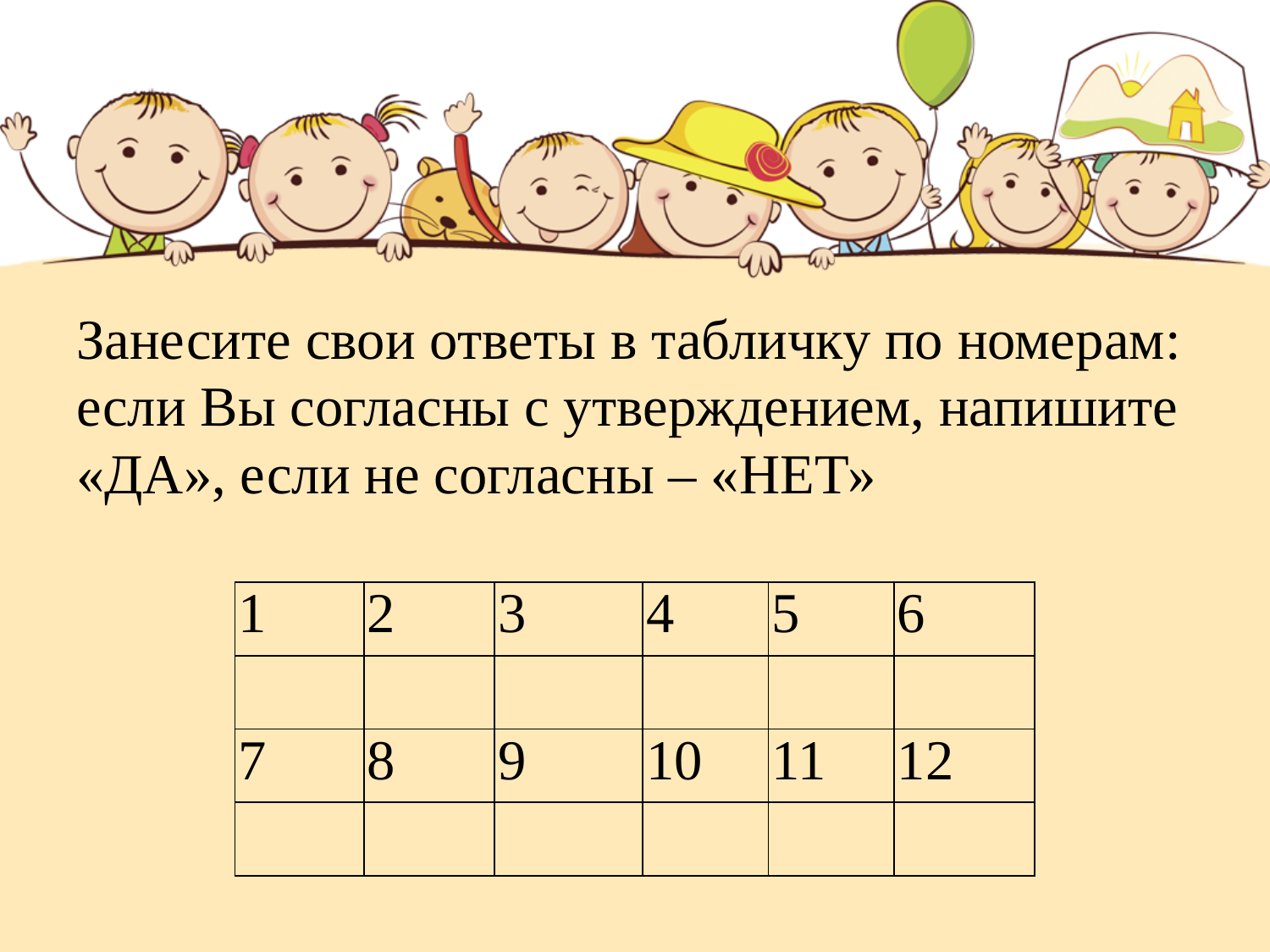

Занесите свои ответы в табличку по номерам: если Вы согласны с утверждением, напишите «ДА», если не согласны – «НЕТ»
| 1 | 2 | 3 | 4 | 5 | 6 |
| --- | --- | --- | --- | --- | --- |
|  |  |  |  |  |  |
| 7 | 8 | 9 | 10 | 11 | 12 |
|  |  |  |  |  |  |